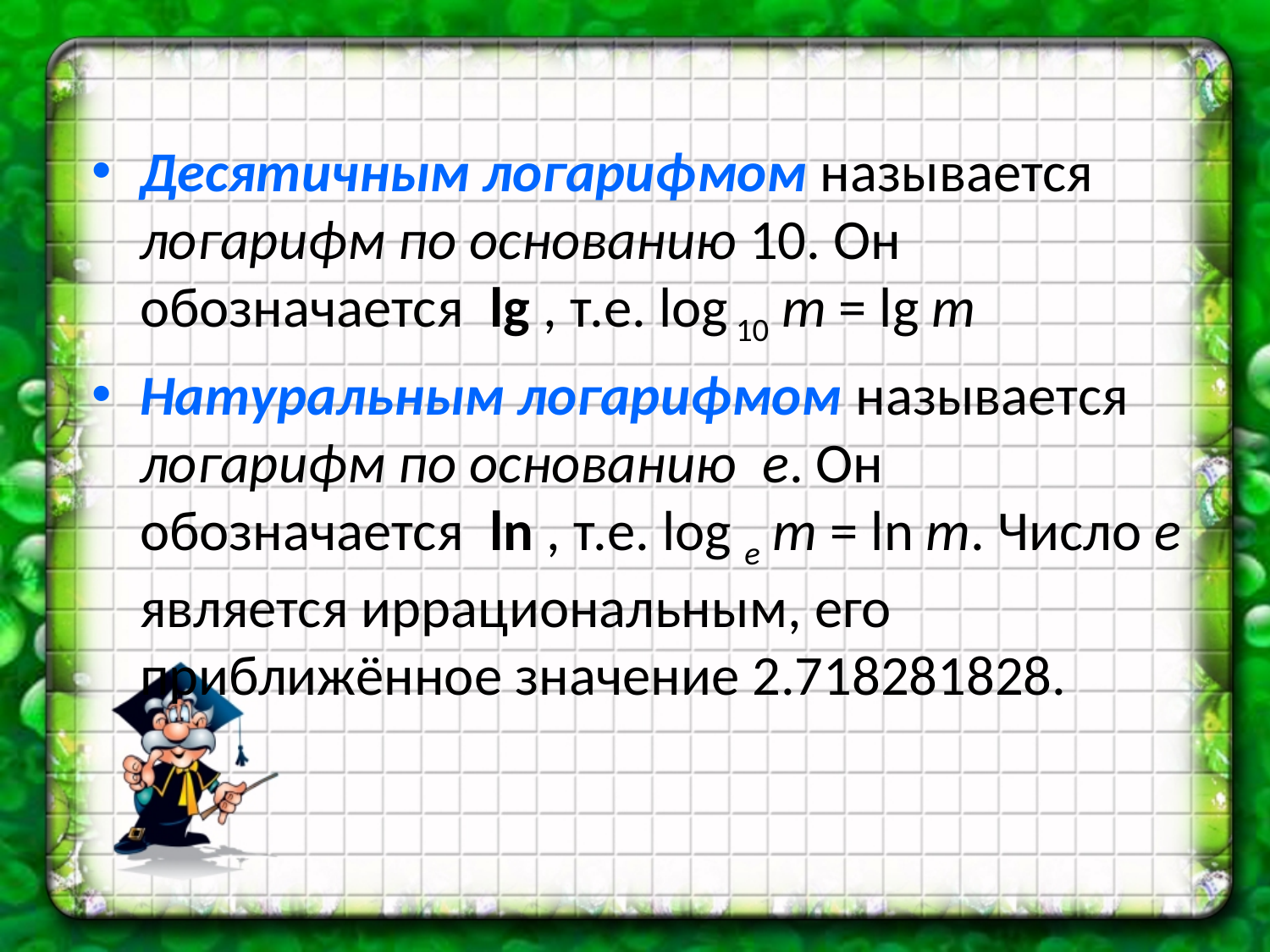

#
Десятичным логарифмом называется  логарифм по основанию 10. Он обозначается  lg , т.е. log 10 m = lg т
Натуральным логарифмом называется  логарифм по основанию  е. Он обозначается  ln , т.е. log e m = ln m. Число е является иррациональным, его приближённое значение 2.718281828.